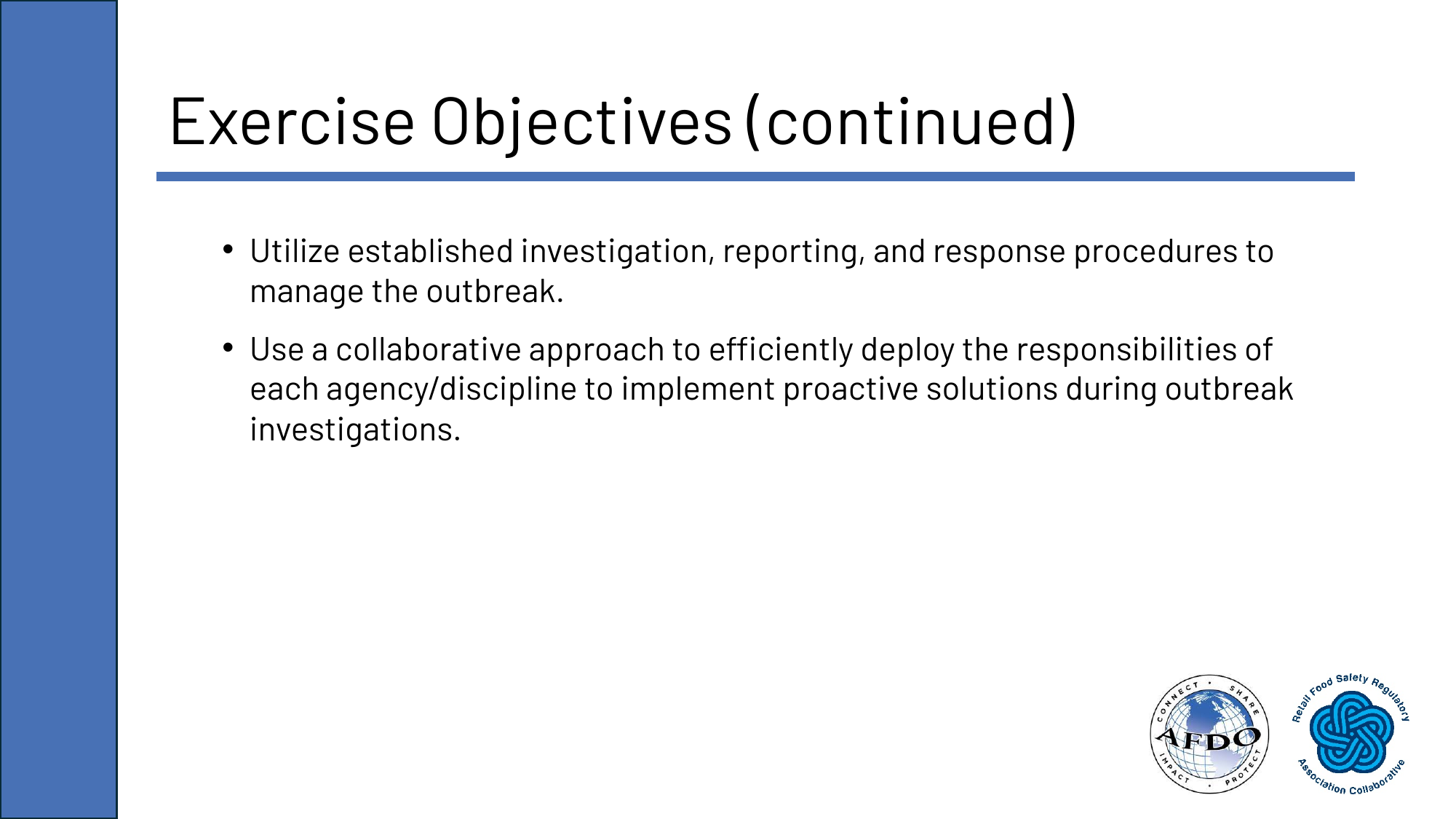

# Exercise Objectives (continued)
Utilize established investigation, reporting, and response procedures to manage the outbreak.
Use a collaborative approach to efficiently deploy the responsibilities of each agency/discipline to implement proactive solutions during outbreak investigations.